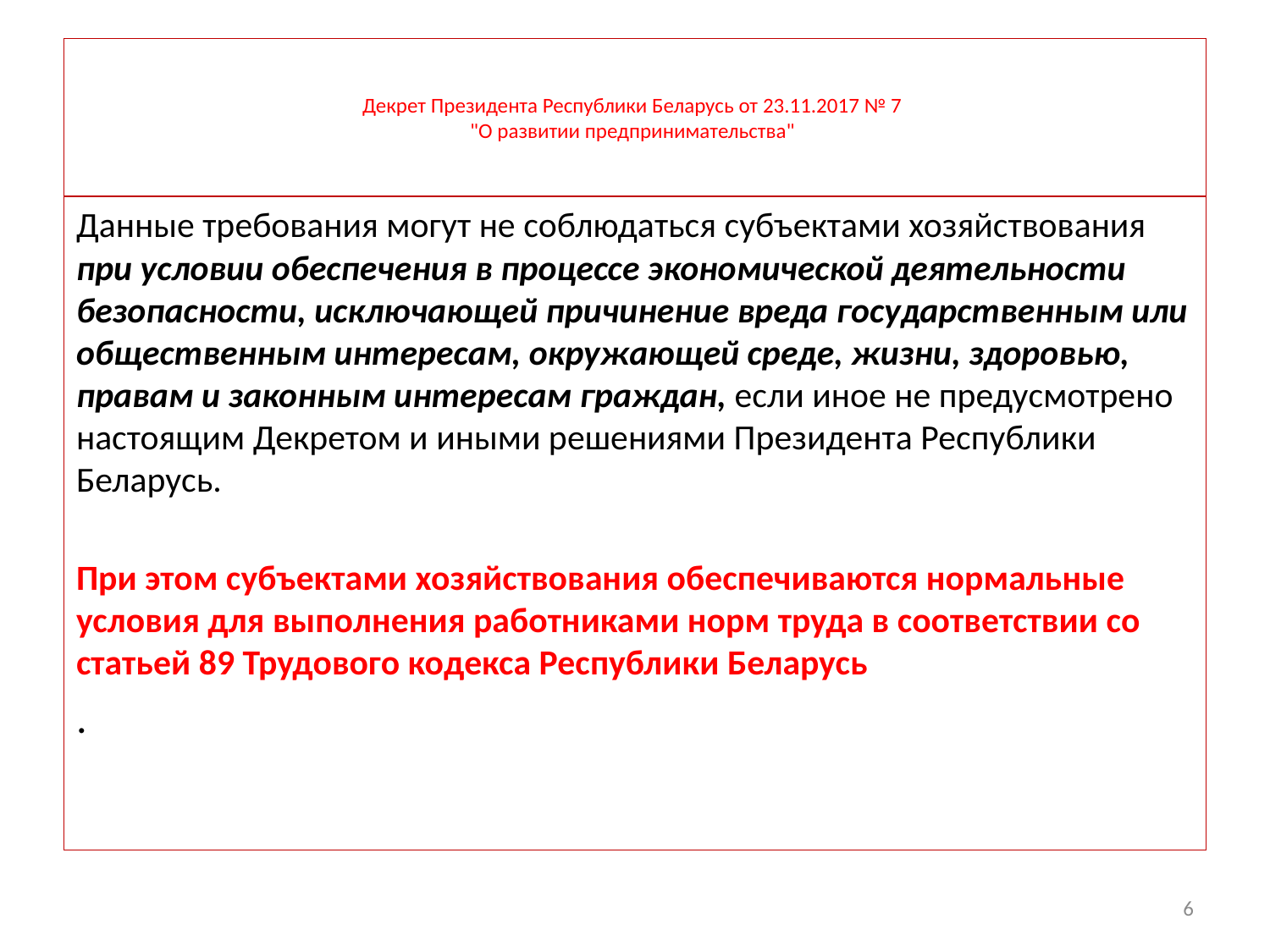

# Декрет Президента Республики Беларусь от 23.11.2017 № 7 "О развитии предпринимательства"
Данные требования могут не соблюдаться субъектами хозяйствования при условии обеспечения в процессе экономической деятельности безопасности, исключающей причинение вреда государственным или общественным интересам, окружающей среде, жизни, здоровью, правам и законным интересам граждан, если иное не предусмотрено настоящим Декретом и иными решениями Президента Республики Беларусь.

При этом субъектами хозяйствования обеспечиваются нормальные условия для выполнения работниками норм труда в соответствии со статьей 89 Трудового кодекса Республики Беларусь
.
6